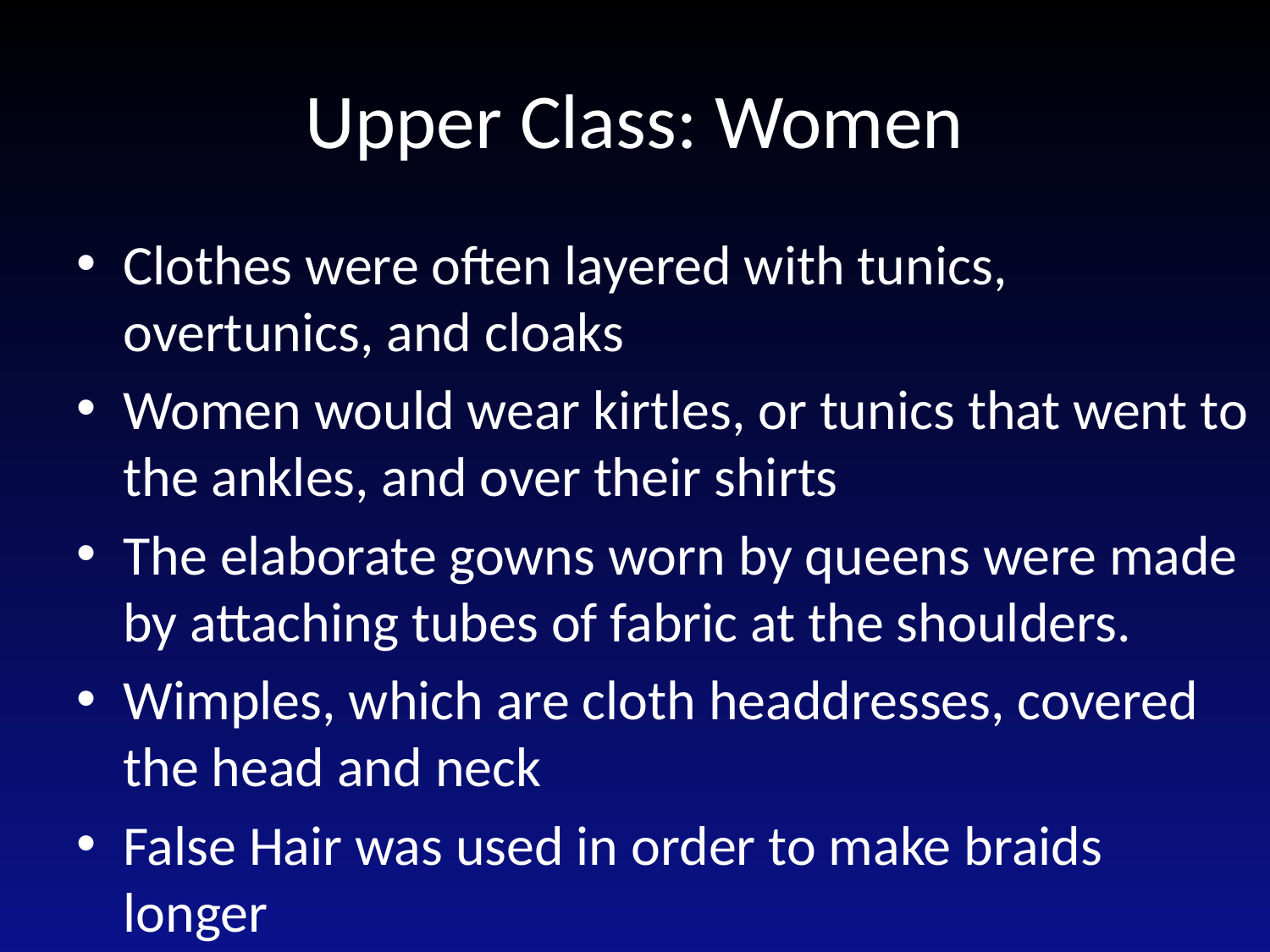

# Upper Class: Women
Clothes were often layered with tunics, overtunics, and cloaks
Women would wear kirtles, or tunics that went to the ankles, and over their shirts
The elaborate gowns worn by queens were made by attaching tubes of fabric at the shoulders.
Wimples, which are cloth headdresses, covered the head and neck
False Hair was used in order to make braids longer